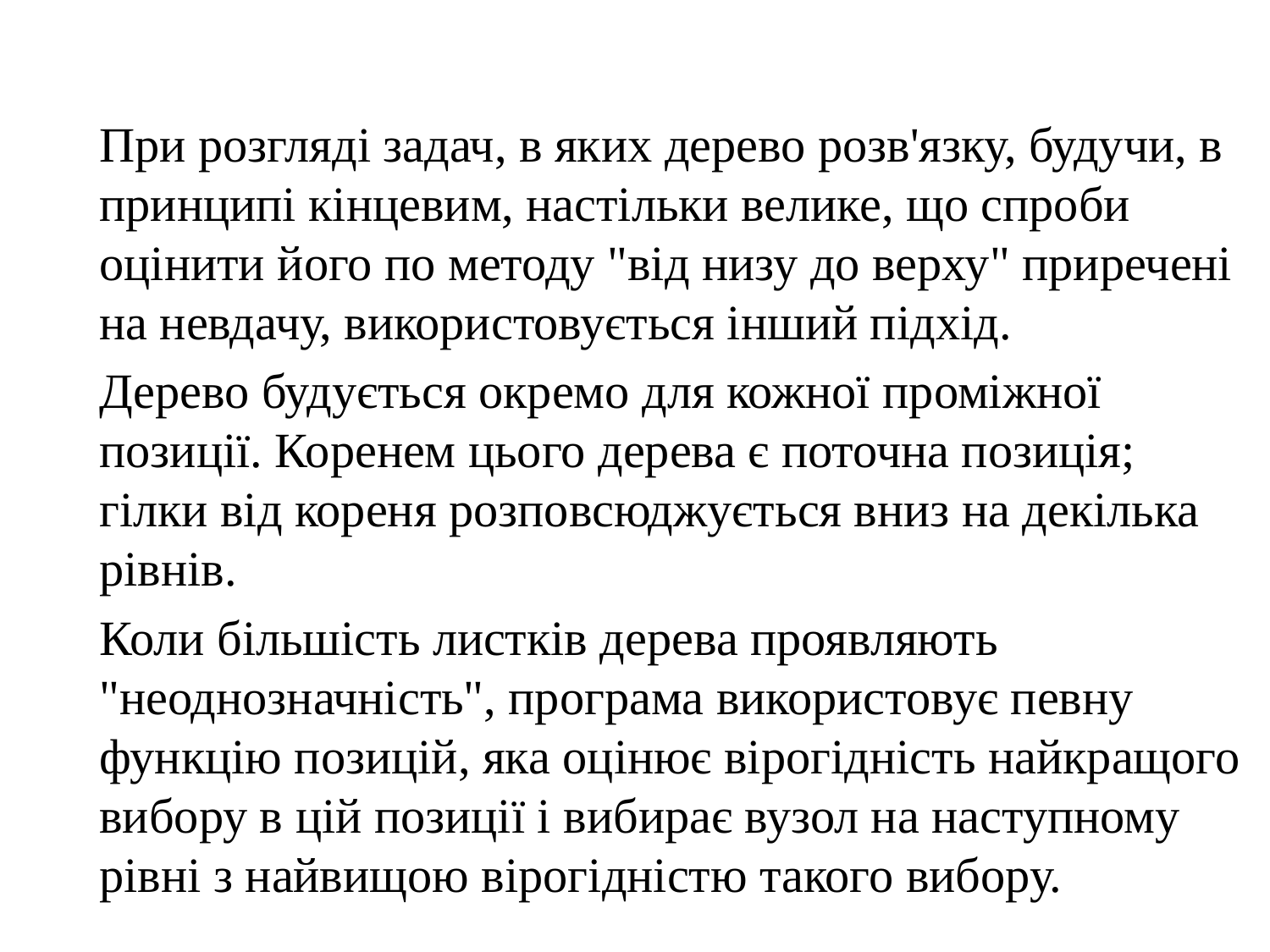

При розгляді задач, в яких дерево розв'язку, будучи, в принципі кінцевим, настільки велике, що спроби оцінити його по методу "від низу до верху" приречені на невдачу, використовується інший підхід.
	Дерево будується окремо для кожної проміжної позиції. Коренем цього дерева є поточна позиція; гілки від кореня розповсюджується вниз на декілька рівнів.
	Коли більшість листків дерева проявляють "неоднозначність", програма використовує певну функцію позицій, яка оцінює вірогідність найкращого вибору в цій позиції і вибирає вузол на наступному рівні з найвищою вірогідністю такого вибору.